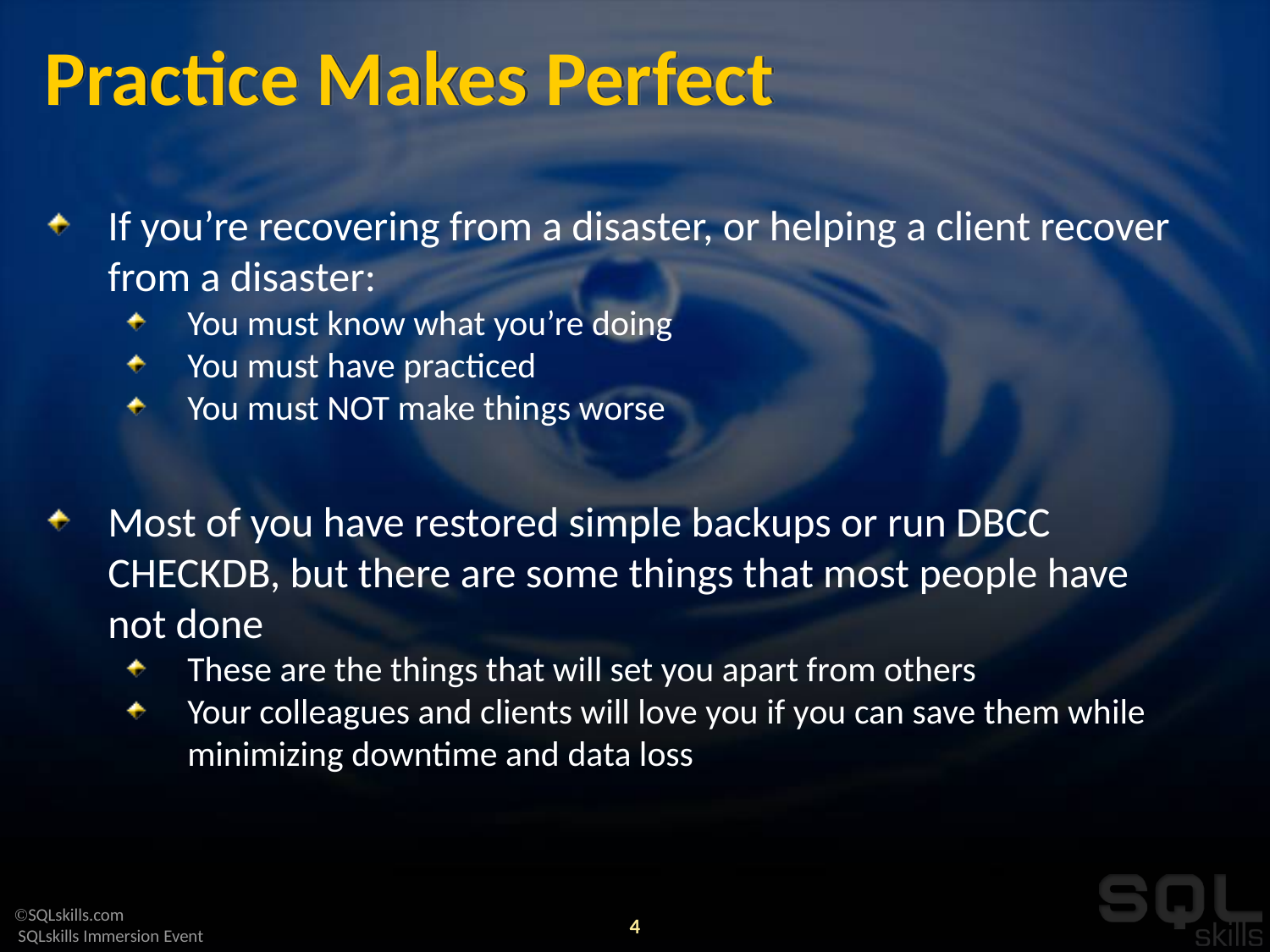

# Practice Makes Perfect
If you’re recovering from a disaster, or helping a client recover from a disaster:
You must know what you’re doing
You must have practiced
You must NOT make things worse

Most of you have restored simple backups or run DBCC CHECKDB, but there are some things that most people have not done
These are the things that will set you apart from others
Your colleagues and clients will love you if you can save them while minimizing downtime and data loss
4